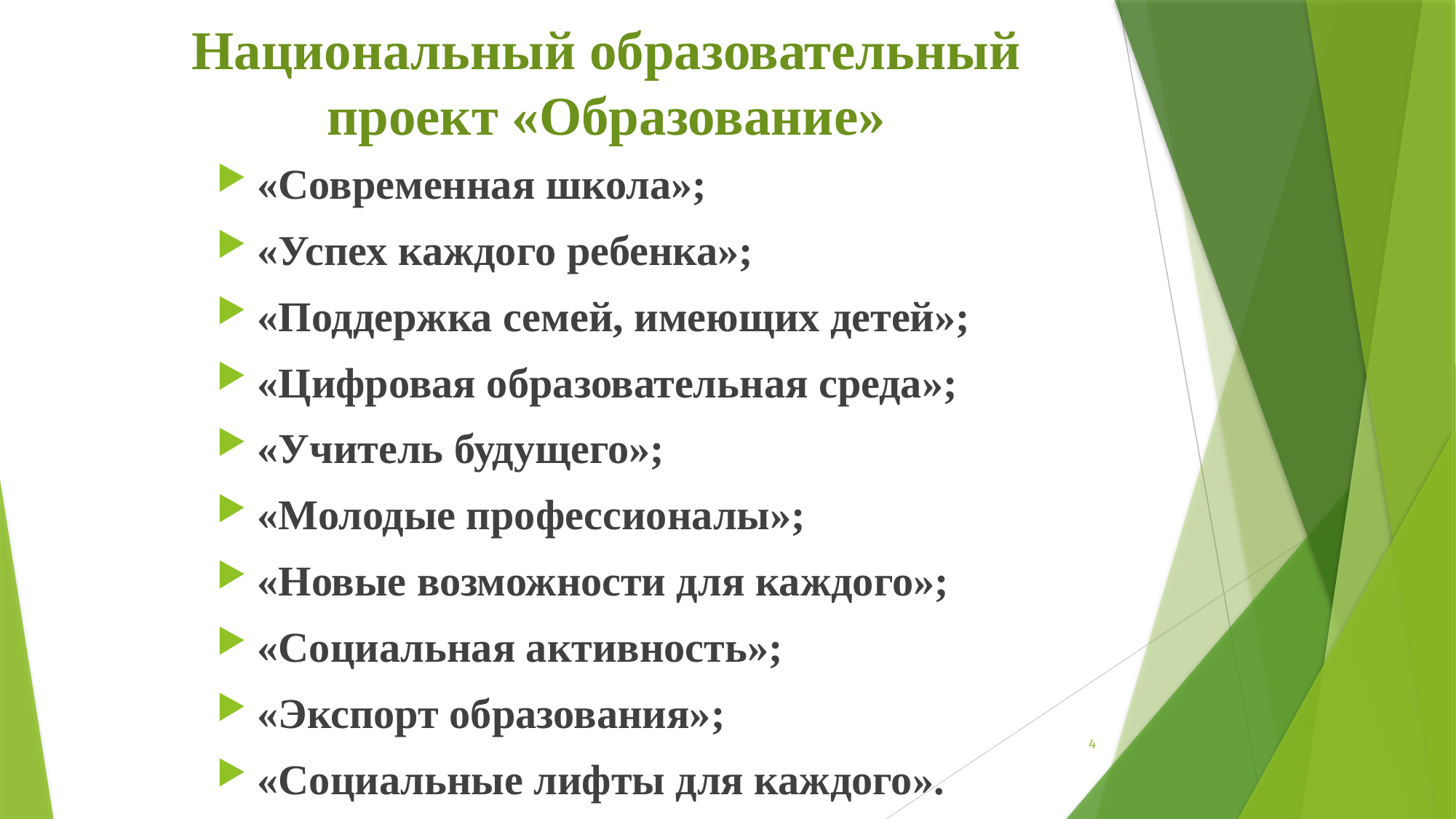

# Национальный образовательный проект «Образование»
«Современная школа»;
«Успех каждого ребенка»;
«Поддержка семей, имеющих детей»;
«Цифровая образовательная среда»;
«Учитель будущего»;
«Молодые профессионалы»;
«Новые возможности для каждого»;
«Социальная активность»;
«Экспорт образования»;
«Социальные лифты для каждого».
4